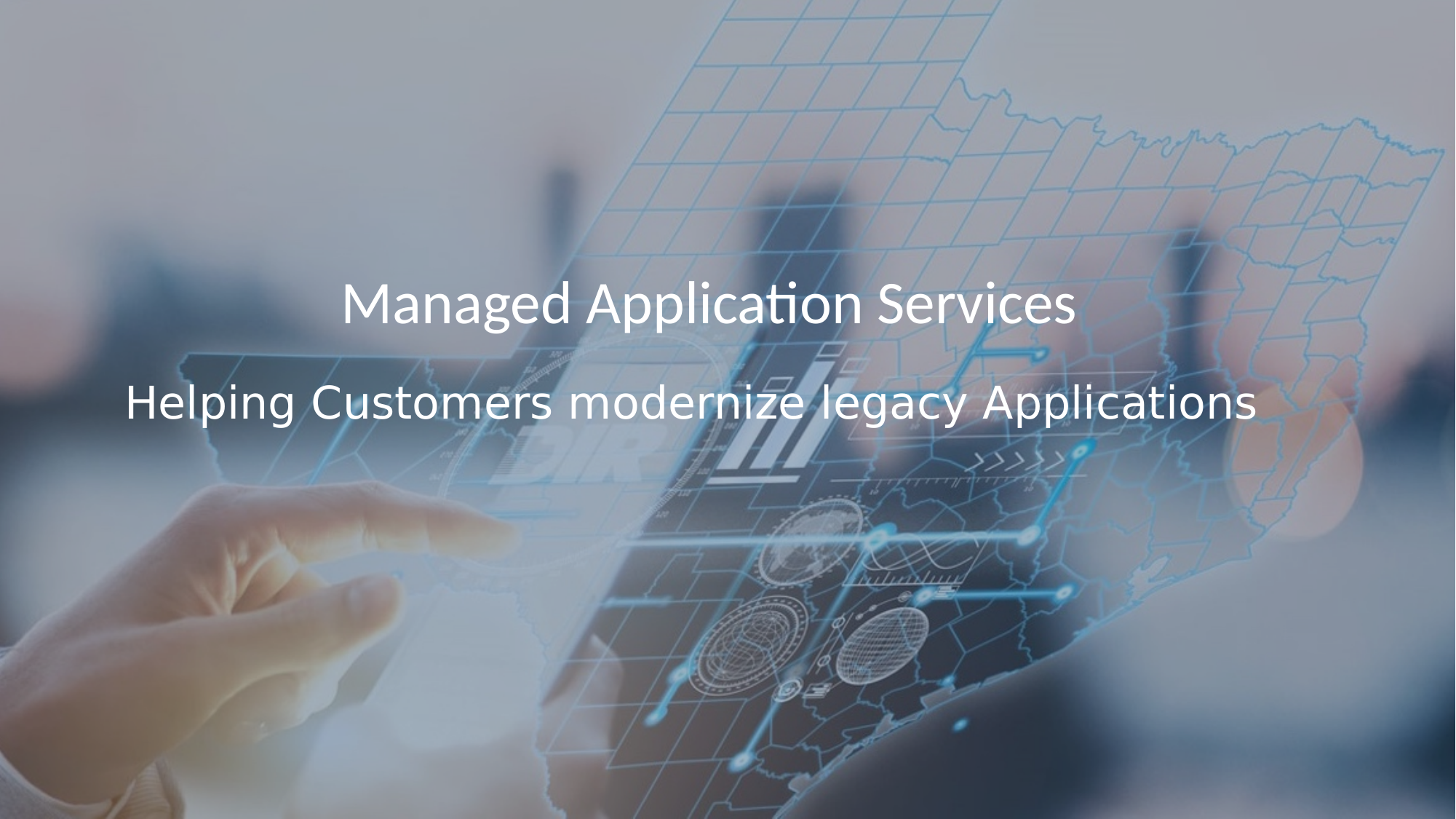

# Managed Application Services
Helping Customers modernize legacy Applications